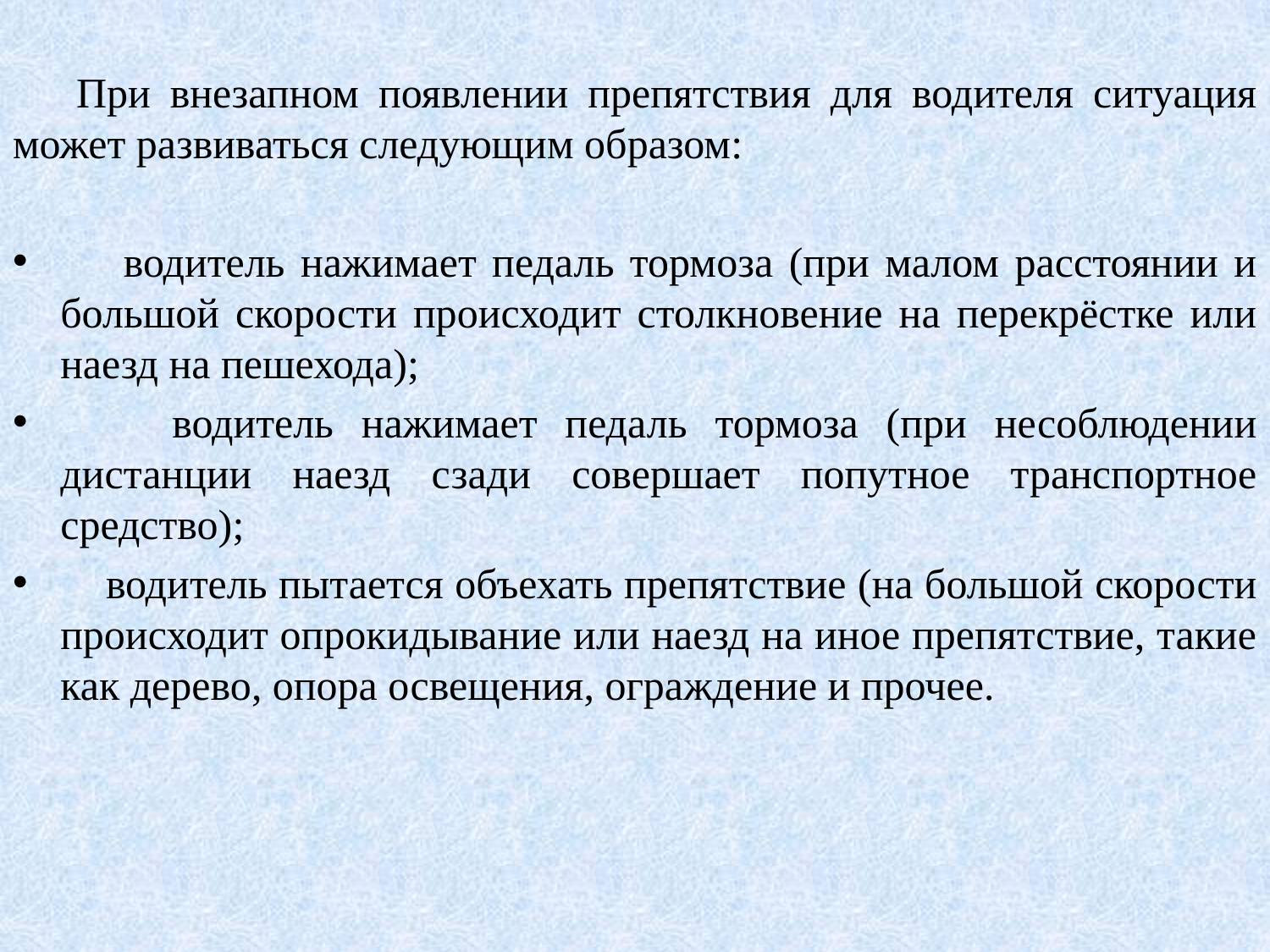

При внезапном появлении препятствия для водителя ситуация может развиваться следующим образом:

    водитель нажимает педаль тормоза (при малом расстоянии и большой скорости происходит столкновение на перекрёстке или наезд на пешехода);
    водитель нажимает педаль тормоза (при несоблюдении дистанции наезд сзади совершает попутное транспортное средство);
    водитель пытается объехать препятствие (на большой скорости происходит опрокидывание или наезд на иное препятствие, такие как дерево, опора освещения, ограждение и прочее.